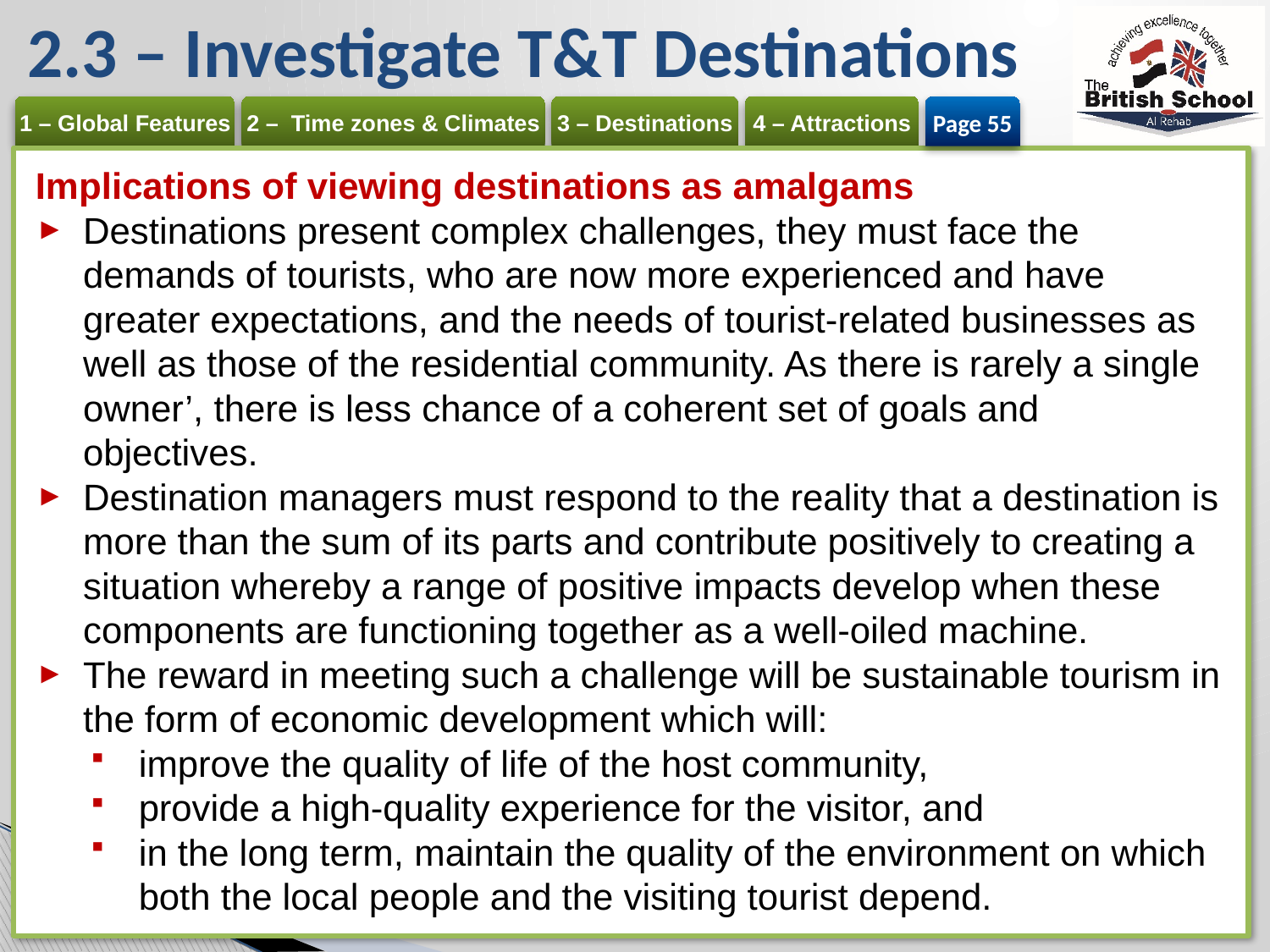

# 2.3 – Investigate T&T Destinations
Page 55
Implications of viewing destinations as amalgams
Destinations present complex challenges, they must face the demands of tourists, who are now more experienced and have greater expectations, and the needs of tourist-related businesses as well as those of the residential community. As there is rarely a single owner’, there is less chance of a coherent set of goals and objectives.
Destination managers must respond to the reality that a destination is more than the sum of its parts and contribute positively to creating a situation whereby a range of positive impacts develop when these components are functioning together as a well-oiled machine.
The reward in meeting such a challenge will be sustainable tourism in the form of economic development which will:
improve the quality of life of the host community,
provide a high-quality experience for the visitor, and
in the long term, maintain the quality of the environment on which both the local people and the visiting tourist depend.